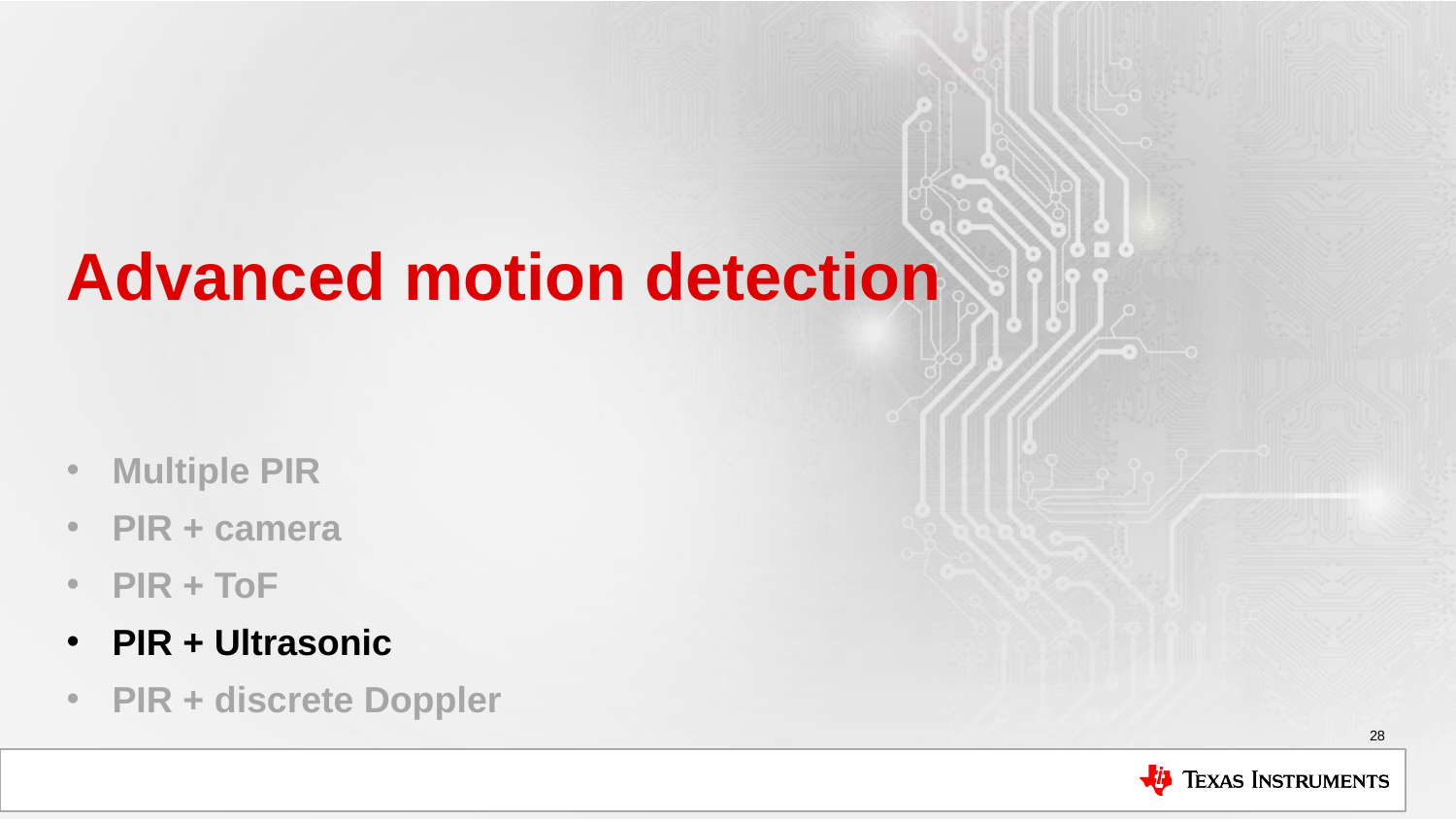

# Advanced motion detection
Multiple PIR
PIR + camera
PIR + ToF
PIR + Ultrasonic
PIR + discrete Doppler
28